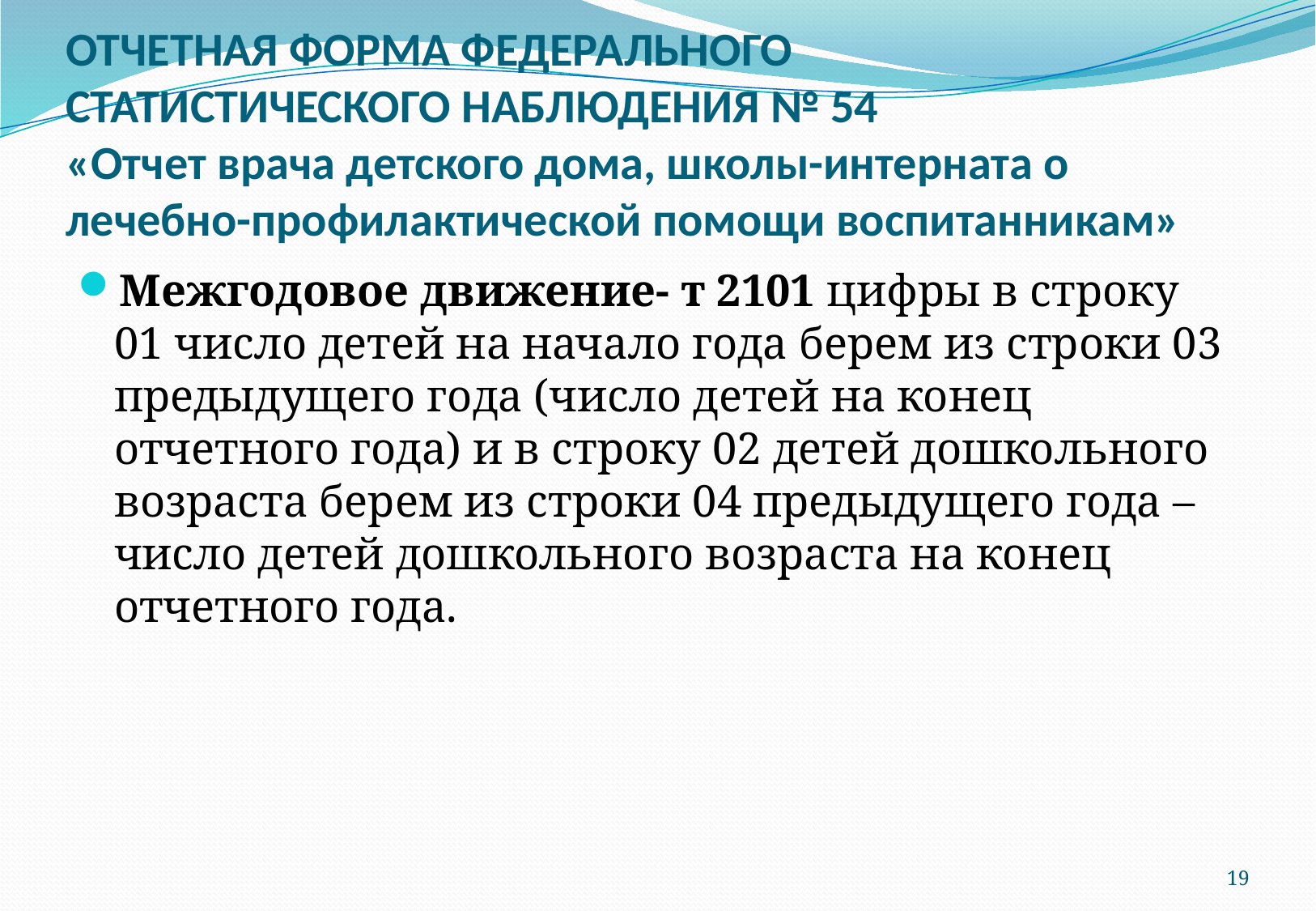

# ОТЧЕТНАЯ ФОРМА ФЕДЕРАЛЬНОГО СТАТИСТИЧЕСКОГО НАБЛЮДЕНИЯ № 54 «Отчет врача детского дома, школы-интерната о лечебно-профилактической помощи воспитанникам»
Межгодовое движение- т 2101 цифры в строку 01 число детей на начало года берем из строки 03 предыдущего года (число детей на конец отчетного года) и в строку 02 детей дошкольного возраста берем из строки 04 предыдущего года – число детей дошкольного возраста на конец отчетного года.
19